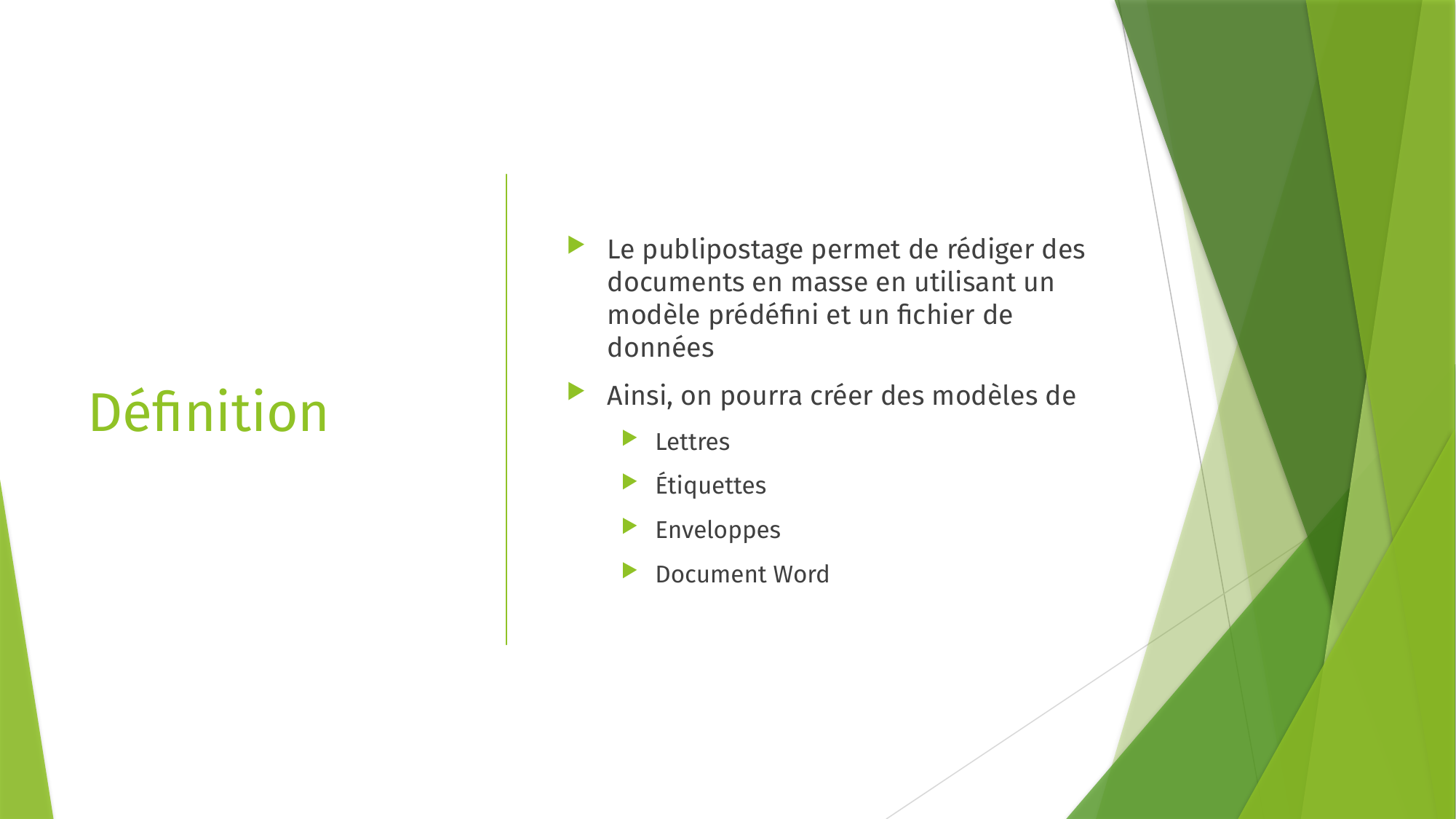

# Définition
Le publipostage permet de rédiger des documents en masse en utilisant un modèle prédéfini et un fichier de données
Ainsi, on pourra créer des modèles de
Lettres
Étiquettes
Enveloppes
Document Word